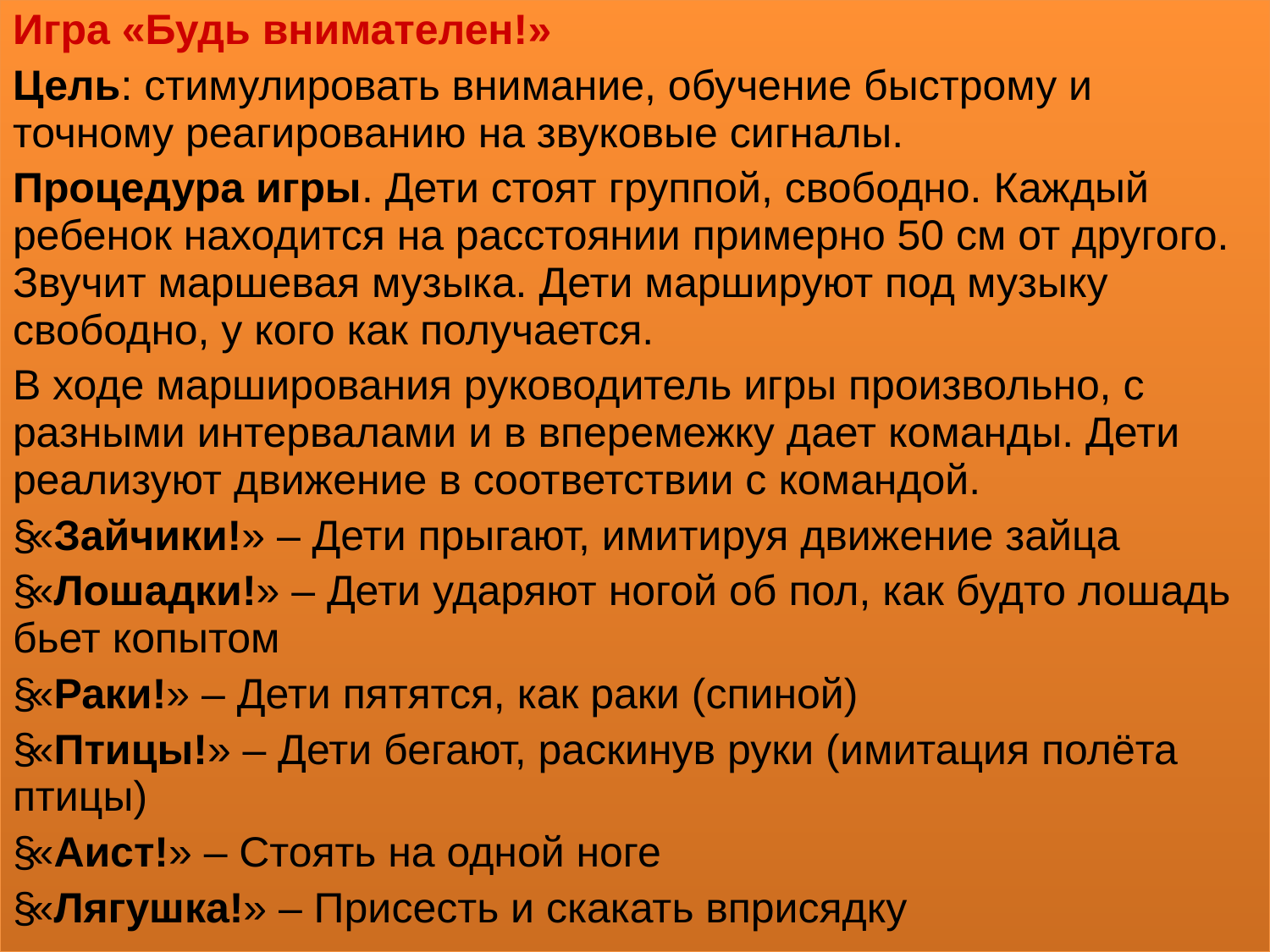

Игра «Будь внимателен!»
Цель: стимулировать внимание, обучение быстрому и точному реагированию на звуковые сигналы.
Процедура игры. Дети стоят группой, свободно. Каждый ребенок находится на расстоянии примерно 50 см от другого. Звучит маршевая музыка. Дети маршируют под музыку свободно, у кого как получается.
В ходе марширования руководитель игры произвольно, с разными интервалами и в вперемежку дает команды. Дети реализуют движение в соответствии с командой.
«Зайчики!» – Дети прыгают, имитируя движение зайца
«Лошадки!» – Дети ударяют ногой об пол, как будто лошадь бьет копытом
«Раки!» – Дети пятятся, как раки (спиной)
«Птицы!» – Дети бегают, раскинув руки (имитация полёта птицы)
«Аист!» – Стоять на одной ноге
«Лягушка!» – Присесть и скакать вприсядку